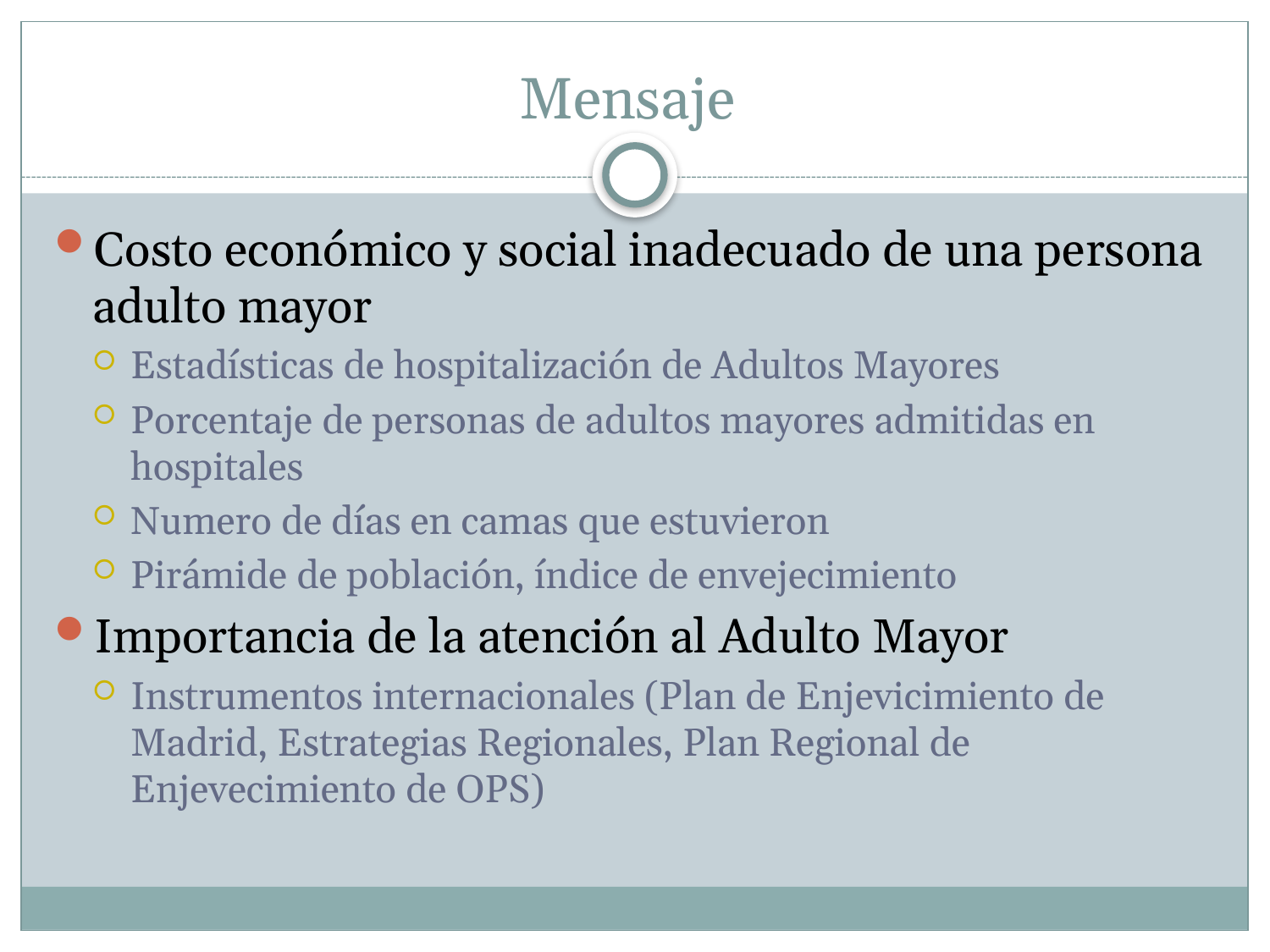

# Mensaje
Costo económico y social inadecuado de una persona adulto mayor
Estadísticas de hospitalización de Adultos Mayores
Porcentaje de personas de adultos mayores admitidas en hospitales
Numero de días en camas que estuvieron
Pirámide de población, índice de envejecimiento
Importancia de la atención al Adulto Mayor
Instrumentos internacionales (Plan de Enjevicimiento de Madrid, Estrategias Regionales, Plan Regional de Enjevecimiento de OPS)